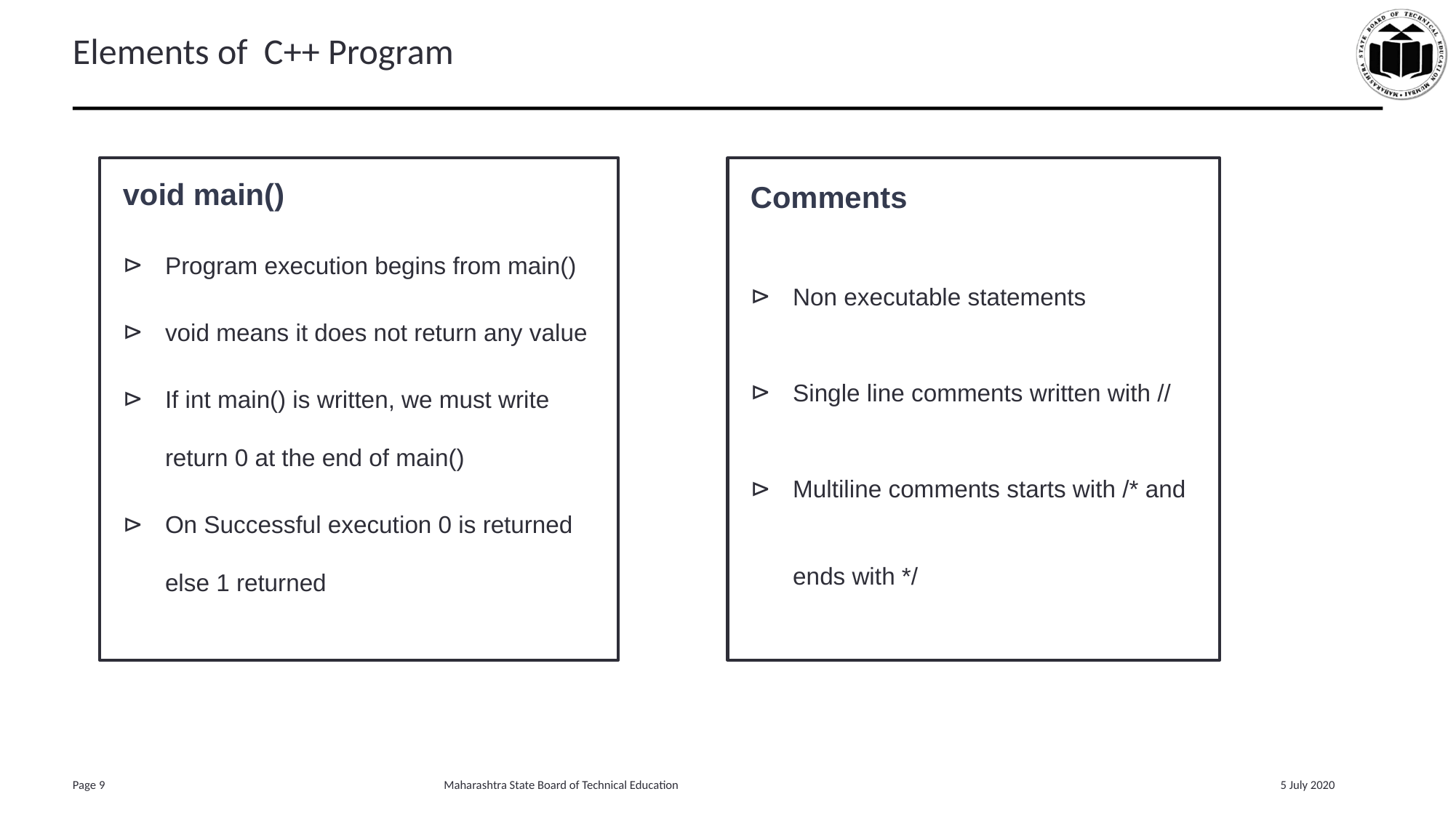

# Elements of  C++ Program

void main()
Program execution begins from main()
void means it does not return any value
If int main() is written, we must write return 0 at the end of main()
On Successful execution 0 is returned else 1 returned

Comments
Non executable statements
Single line comments written with //
Multiline comments starts with /* and ends with */